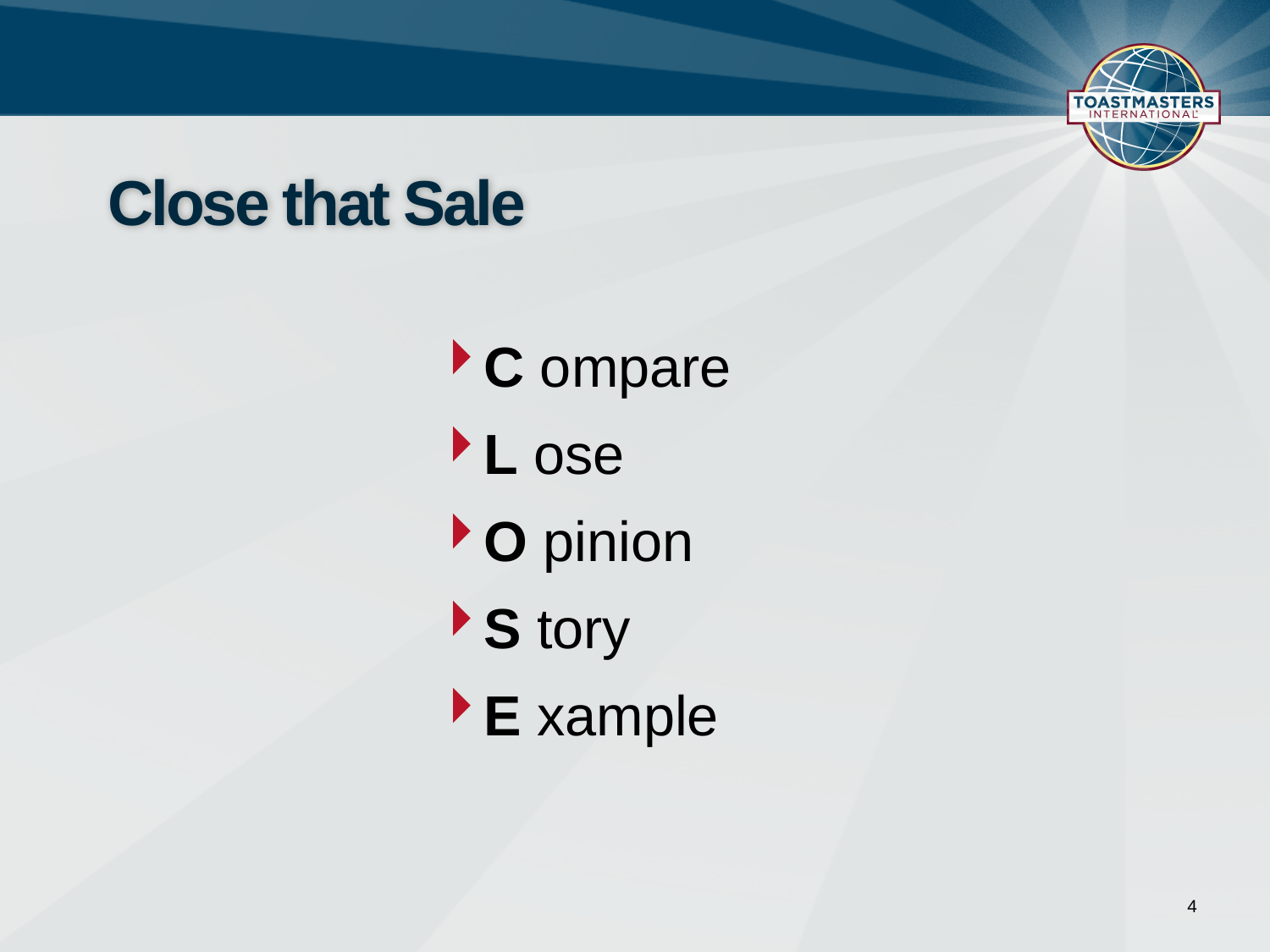

# Close that Sale
C ompare
L ose
O pinion
S tory
E xample
4